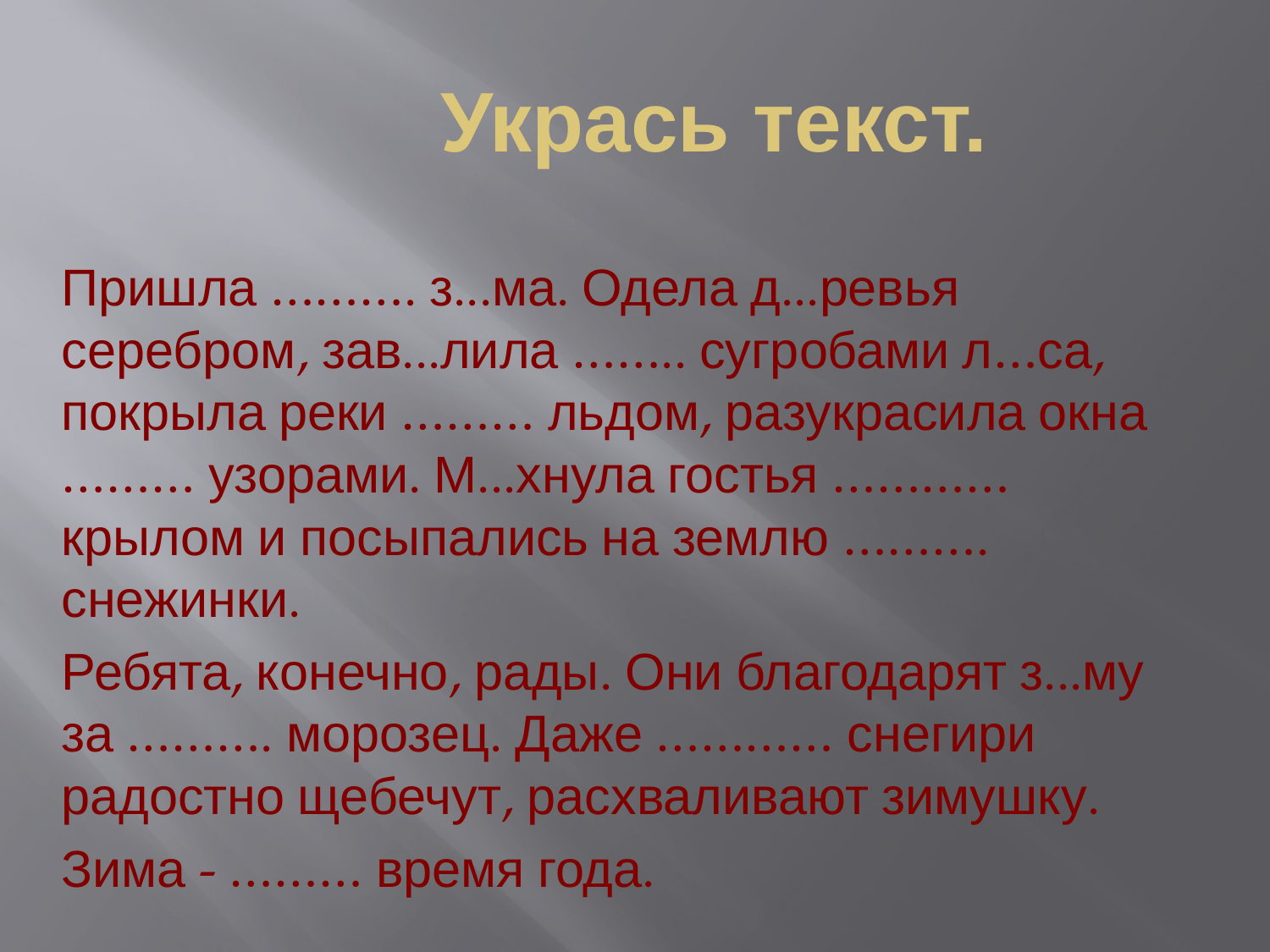

# Укрась текст.
Пришла ………. з...ма. Одела д...ревья серебром, зав...лила …….. сугробами л…са, покрыла реки ……… льдом, разукрасила окна ……… узорами. М...хнула гостья ………… крылом и посыпались на землю ………. снежинки.
Ребята, конечно, рады. Они благодарят з...му за ………. морозец. Даже ………… снегири радостно щебечут, расхваливают зимушку.
Зима - ……… время года.